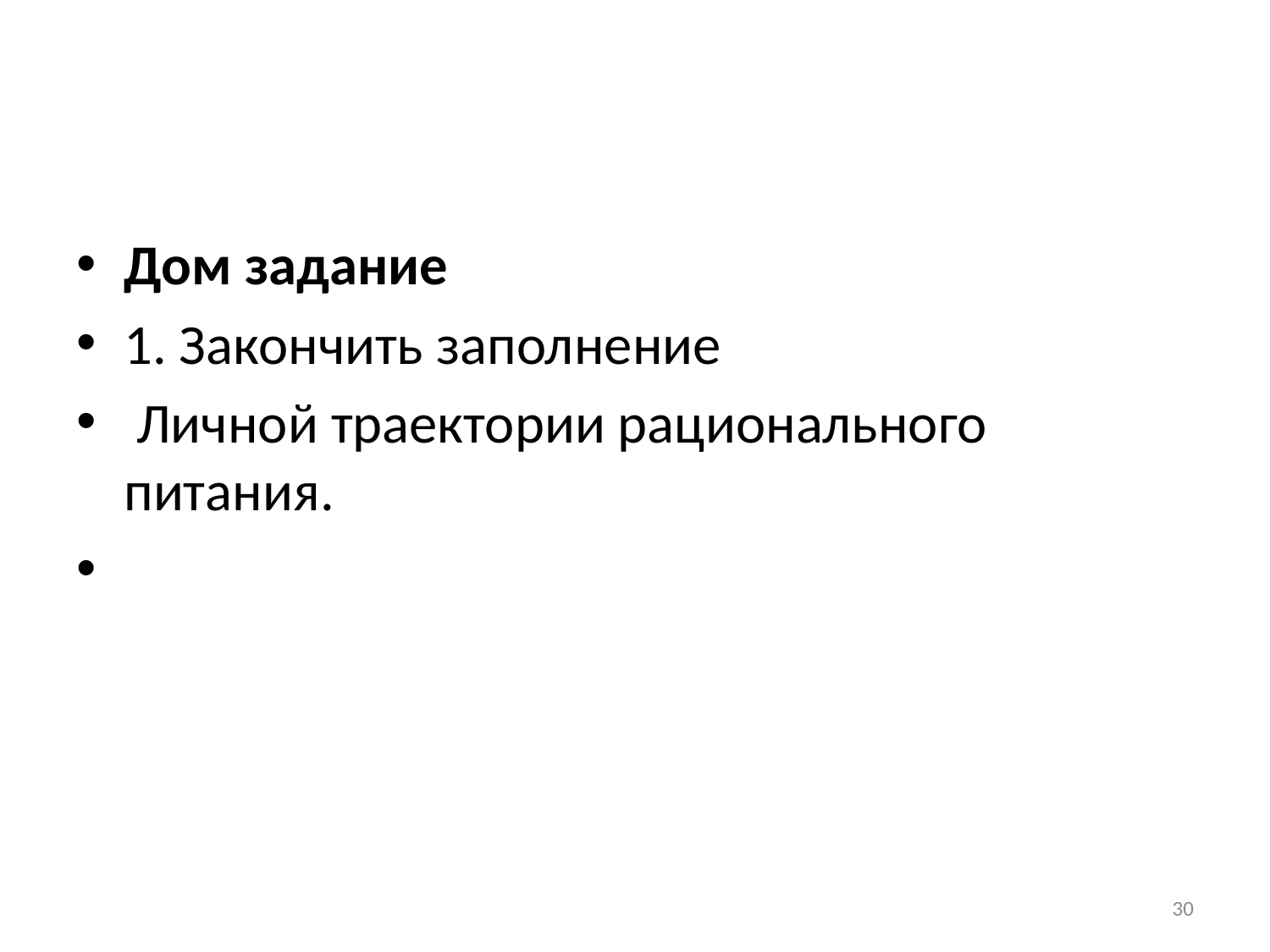

#
Дом задание
1. Закончить заполнение
 Личной траектории рационального питания.

30